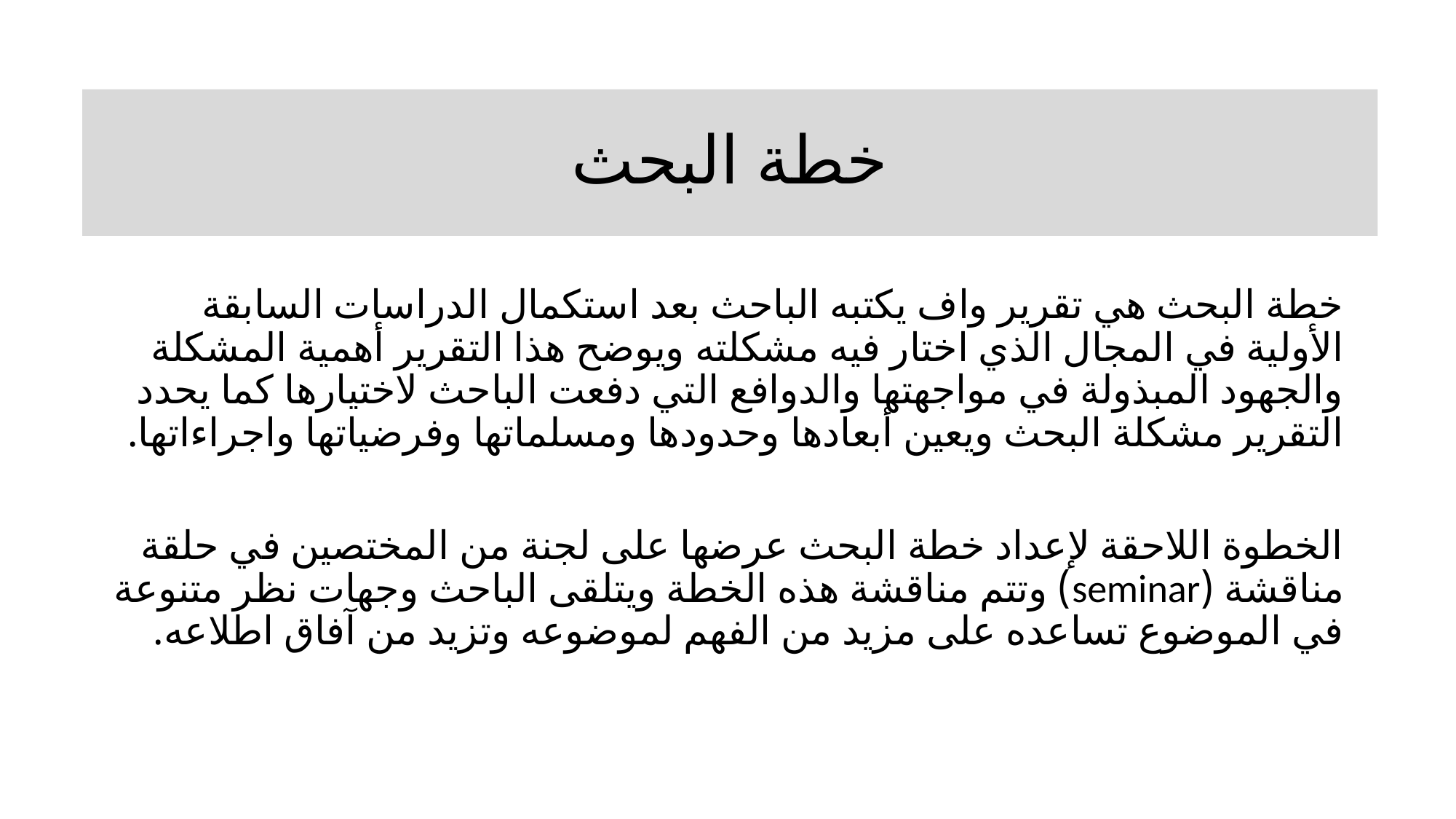

# خطة البحث

خطة البحث هي تقرير واف يكتبه الباحث بعد استكمال الدراسات السابقة الأولية في المجال الذي اختار فيه مشكلته ويوضح هذا التقرير أهمية المشكلة والجهود المبذولة في مواجهتها والدوافع التي دفعت الباحث لاختيارها كما يحدد التقرير مشكلة البحث ويعين أبعادها وحدودها ومسلماتها وفرضياتها واجراءاتها.

الخطوة اللاحقة لإعداد خطة البحث عرضها على لجنة من المختصين في حلقة مناقشة (seminar) وتتم مناقشة هذه الخطة ويتلقى الباحث وجهات نظر متنوعة في الموضوع تساعده على مزيد من الفهم لموضوعه وتزيد من آفاق اطلاعه.